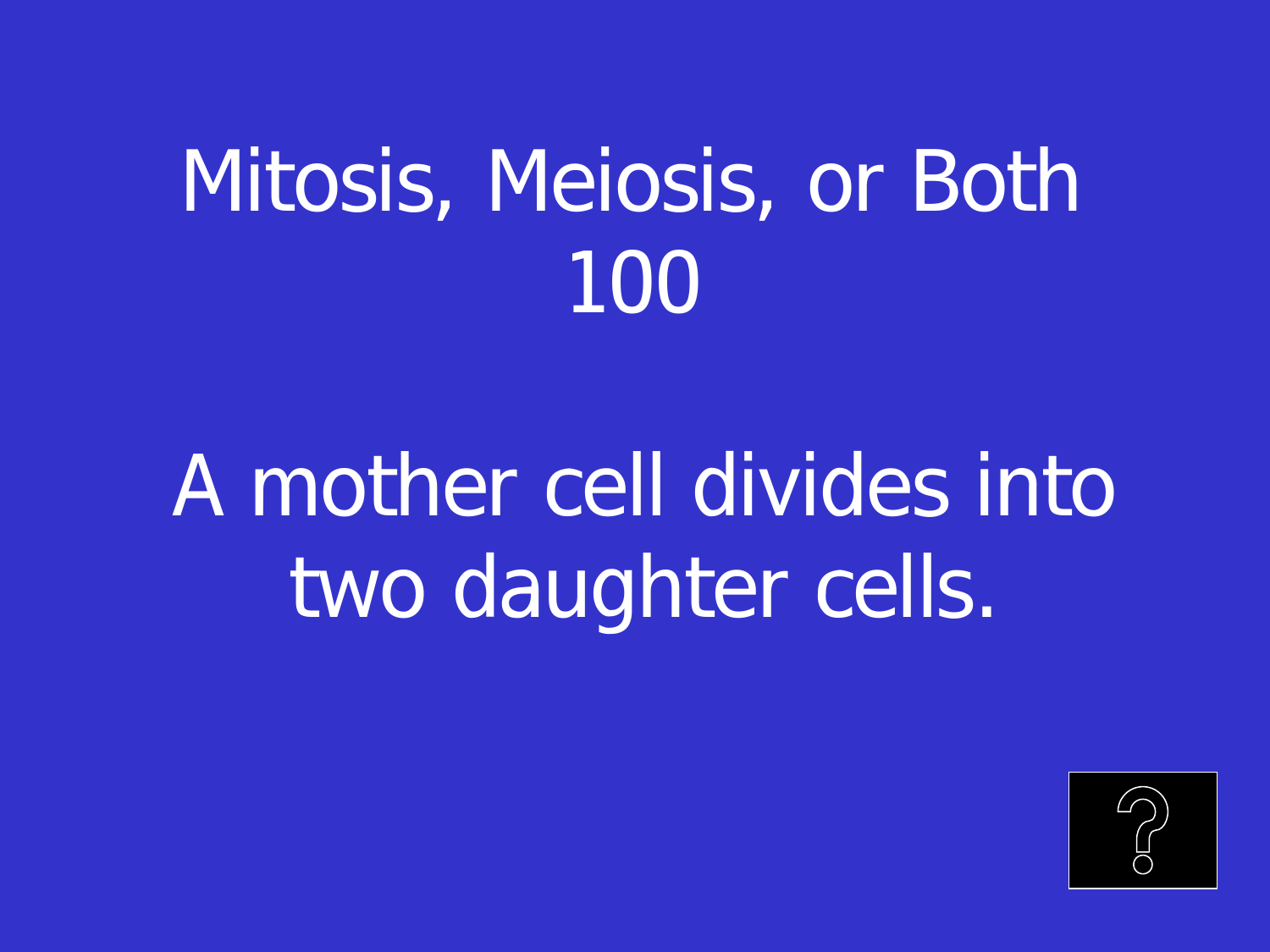

# Mitosis, Meiosis, or Both 100 A mother cell divides into two daughter cells.